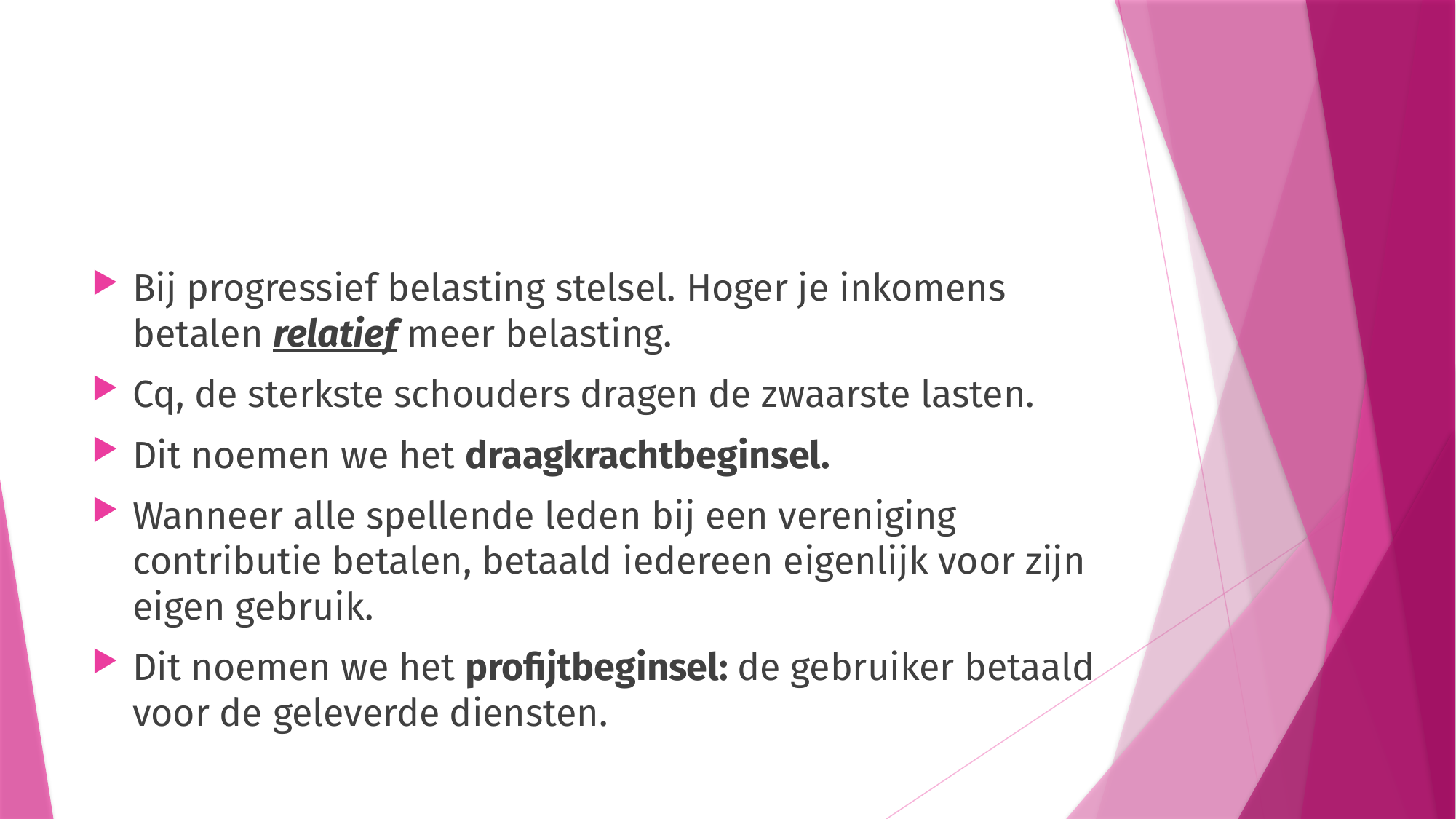

#
Bij progressief belasting stelsel. Hoger je inkomens betalen relatief meer belasting.
Cq, de sterkste schouders dragen de zwaarste lasten.
Dit noemen we het draagkrachtbeginsel.
Wanneer alle spellende leden bij een vereniging contributie betalen, betaald iedereen eigenlijk voor zijn eigen gebruik.
Dit noemen we het profijtbeginsel: de gebruiker betaald voor de geleverde diensten.